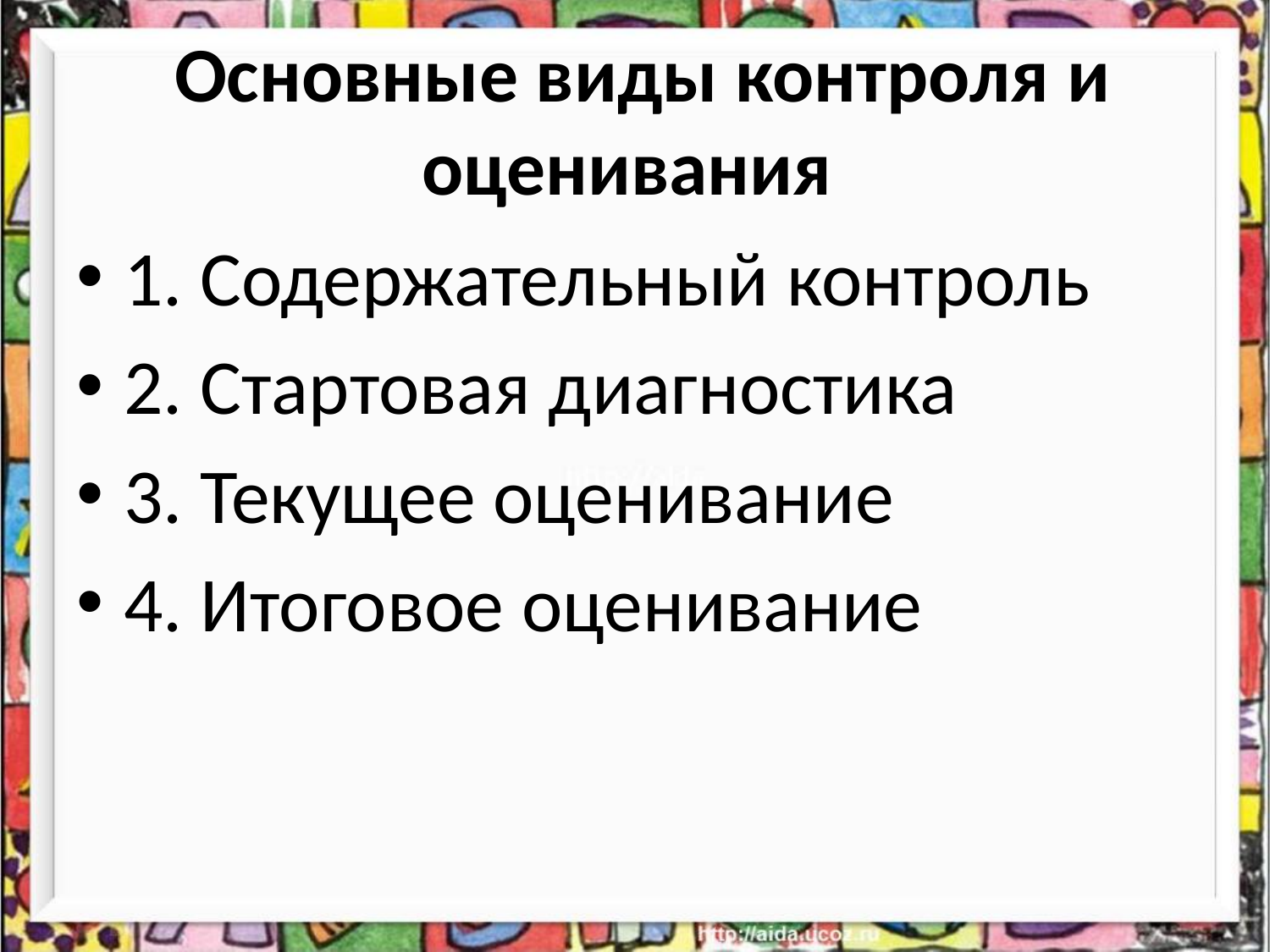

# Основные виды контроля и оценивания
1. Содержательный контроль
2. Стартовая диагностика
3. Текущее оценивание
4. Итоговое оценивание